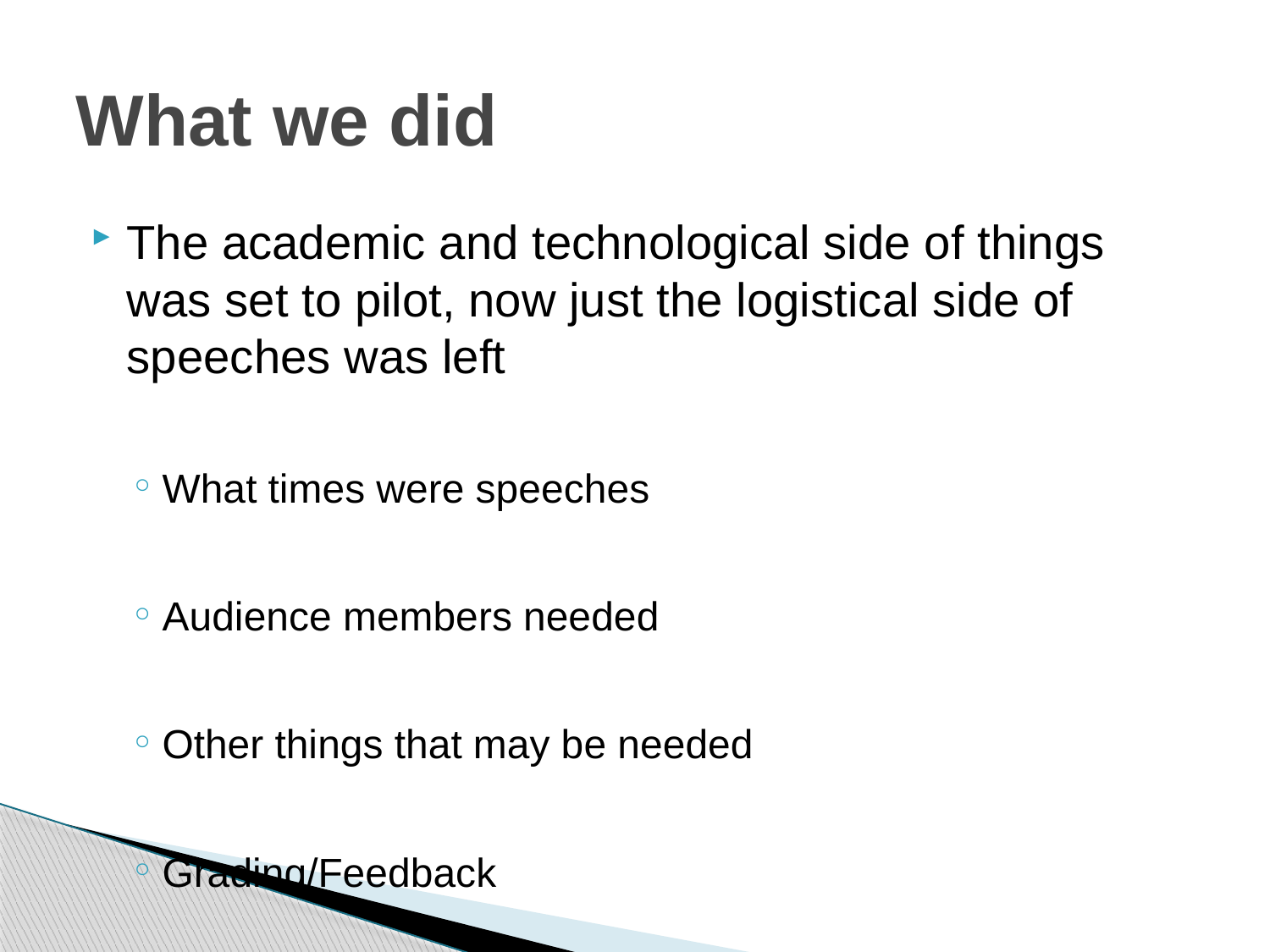

# What we did
The academic and technological side of things was set to pilot, now just the logistical side of speeches was left

What times were speeches

Audience members needed

Other things that may be needed

Grading/Feedback